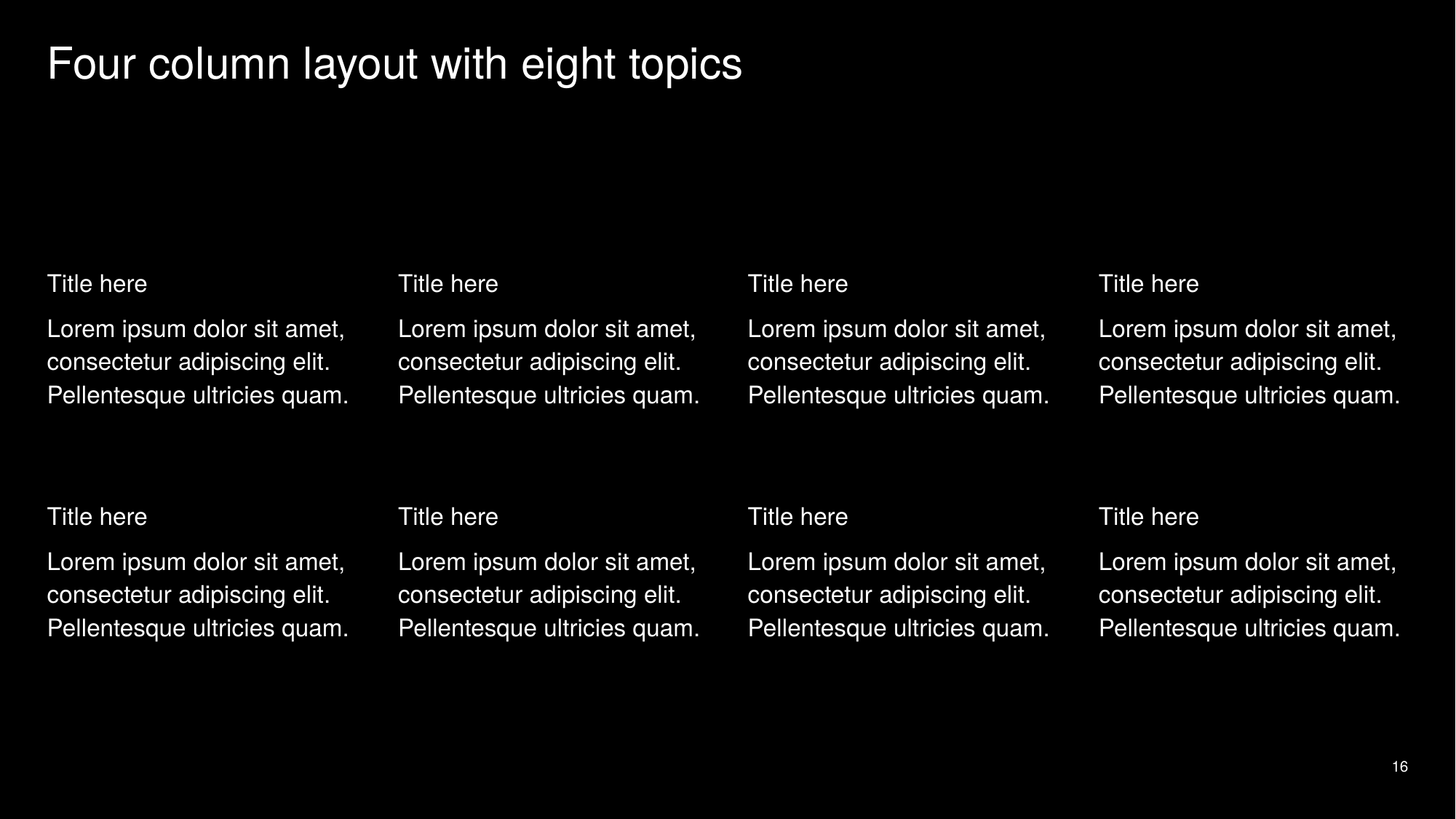

# Four column layout with eight topics
Title here
Lorem ipsum dolor sit amet, consectetur adipiscing elit. Pellentesque ultricies quam.
Title here
Lorem ipsum dolor sit amet, consectetur adipiscing elit. Pellentesque ultricies quam.
Title here
Lorem ipsum dolor sit amet, consectetur adipiscing elit. Pellentesque ultricies quam.
Title here
Lorem ipsum dolor sit amet, consectetur adipiscing elit. Pellentesque ultricies quam.
Title here
Lorem ipsum dolor sit amet, consectetur adipiscing elit. Pellentesque ultricies quam.
Title here
Lorem ipsum dolor sit amet, consectetur adipiscing elit. Pellentesque ultricies quam.
Title here
Lorem ipsum dolor sit amet, consectetur adipiscing elit. Pellentesque ultricies quam.
Title here
Lorem ipsum dolor sit amet, consectetur adipiscing elit. Pellentesque ultricies quam.
16